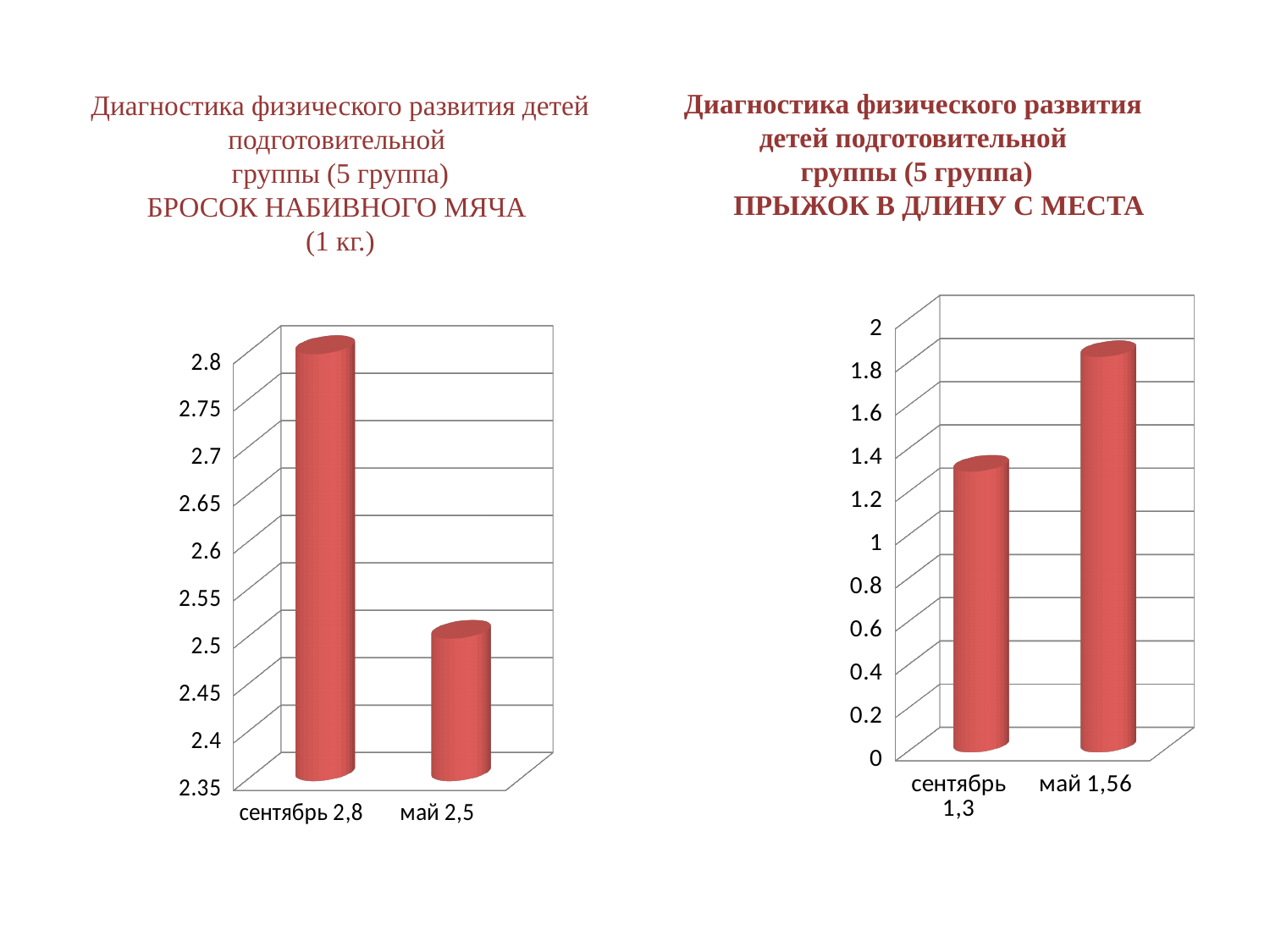

# Диагностика физического развития детей подготовительной группы (5 группа) БРОСОК НАБИВНОГО МЯЧА (1 кг.)
Диагностика физического развития
детей подготовительной
группы (5 группа)
ПРЫЖОК В ДЛИНУ С МЕСТА

[unsupported chart]

[unsupported chart]